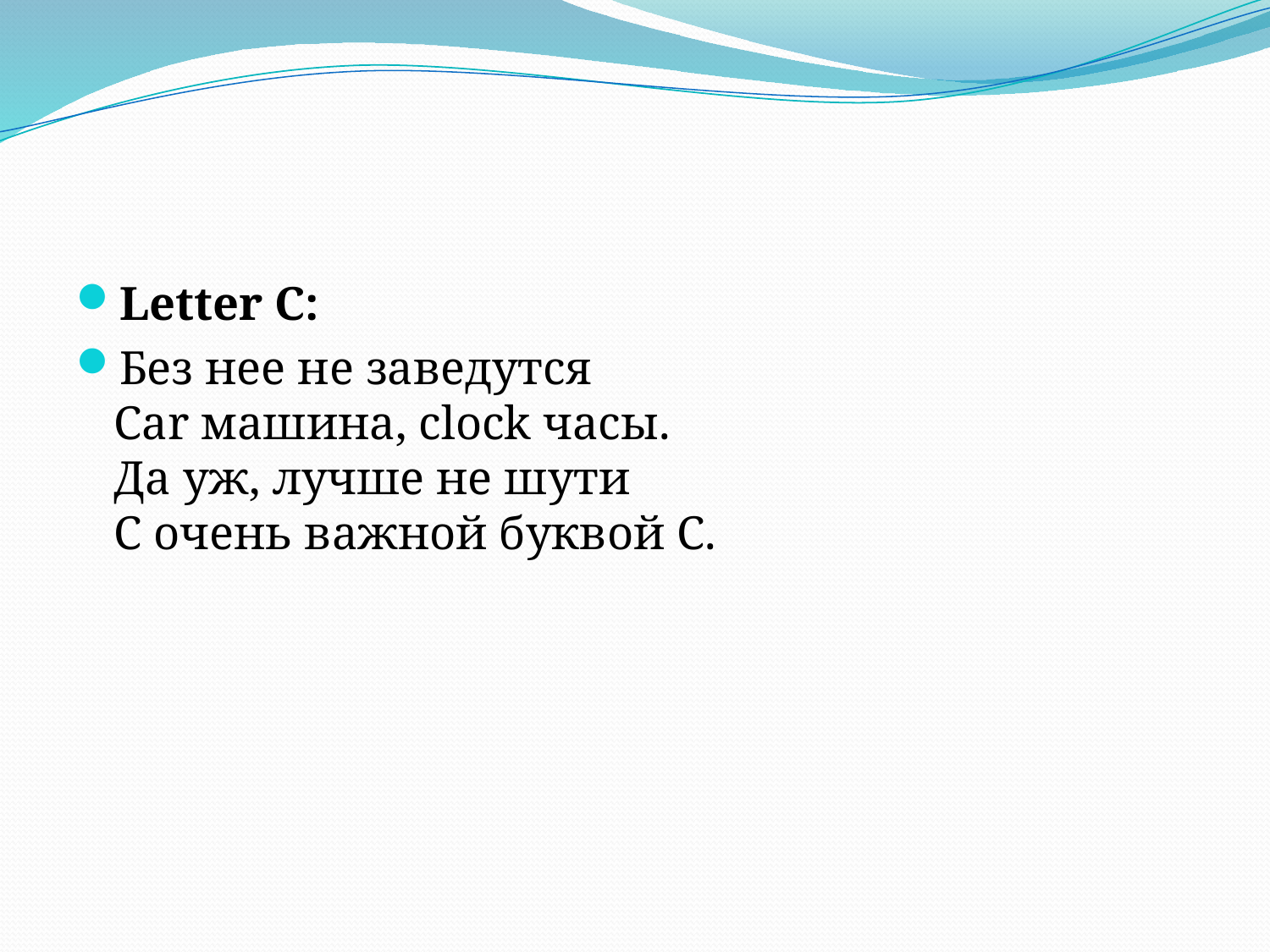

#
Letter C:
Без нее не заведутся
Car машина, clock часы.
Да уж, лучше не шути
С очень важной буквой С.